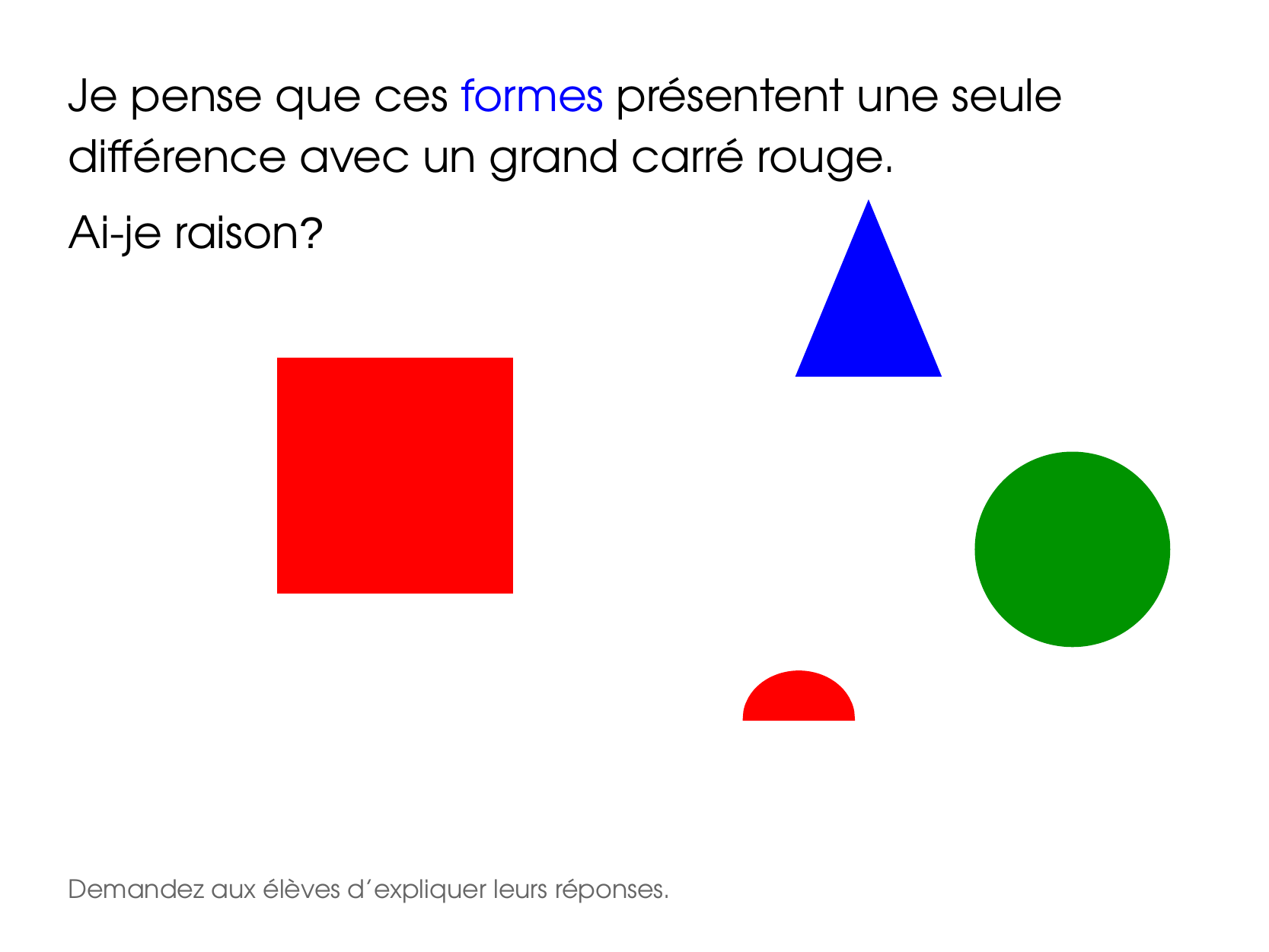

Je pense que ces formes présentent une seule différence avec un grand carré rouge.
Ai-je raison?

Demandez aux élèves d’expliquer leurs réponses.